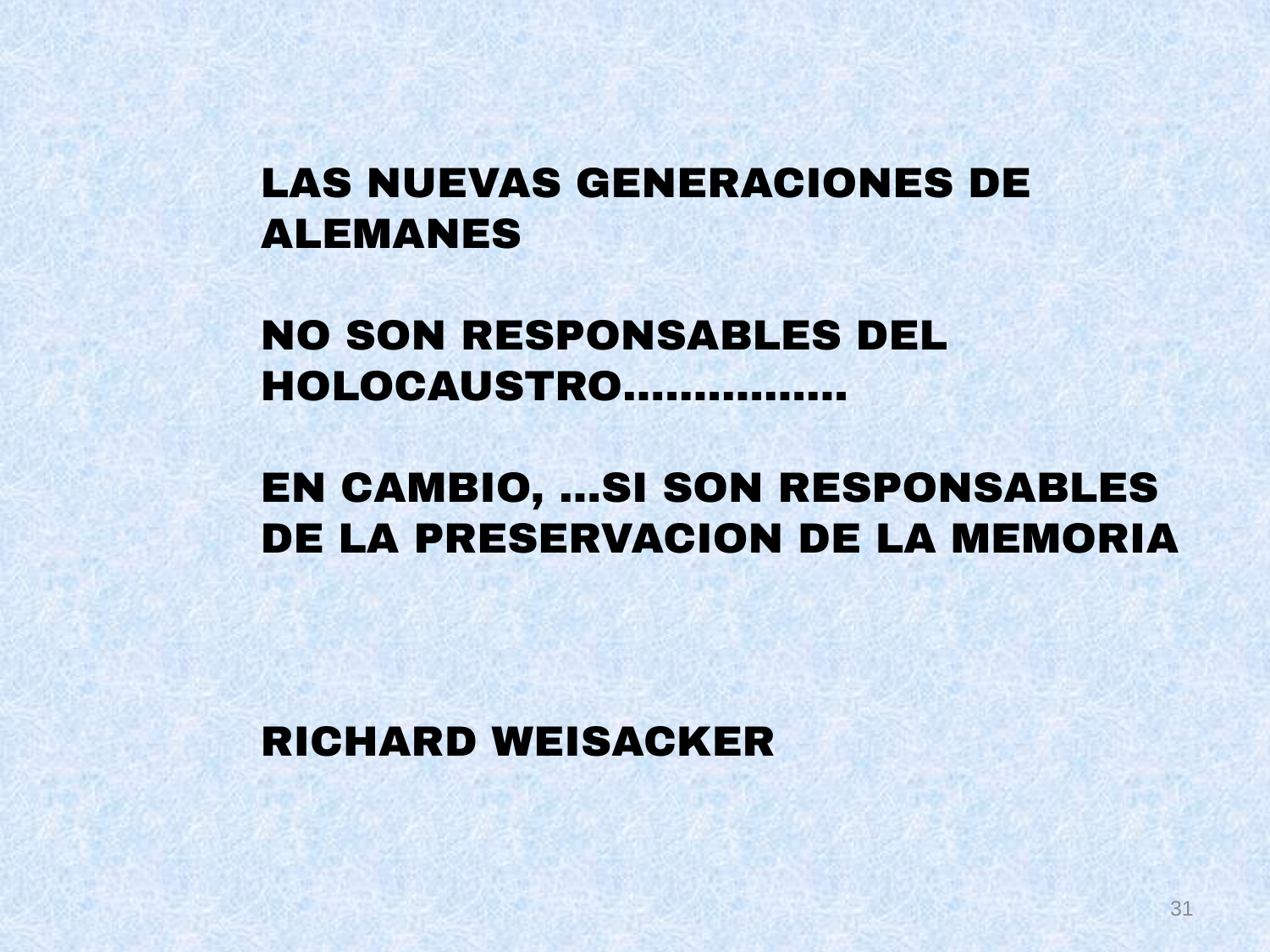

LAS NUEVAS GENERACIONES DE ALEMANES

NO SON RESPONSABLES DEL HOLOCAUSTRO…………….

EN CAMBIO, …SI SON RESPONSABLES
DE LA PRESERVACION DE LA MEMORIA

RICHARD WEISACKER

31